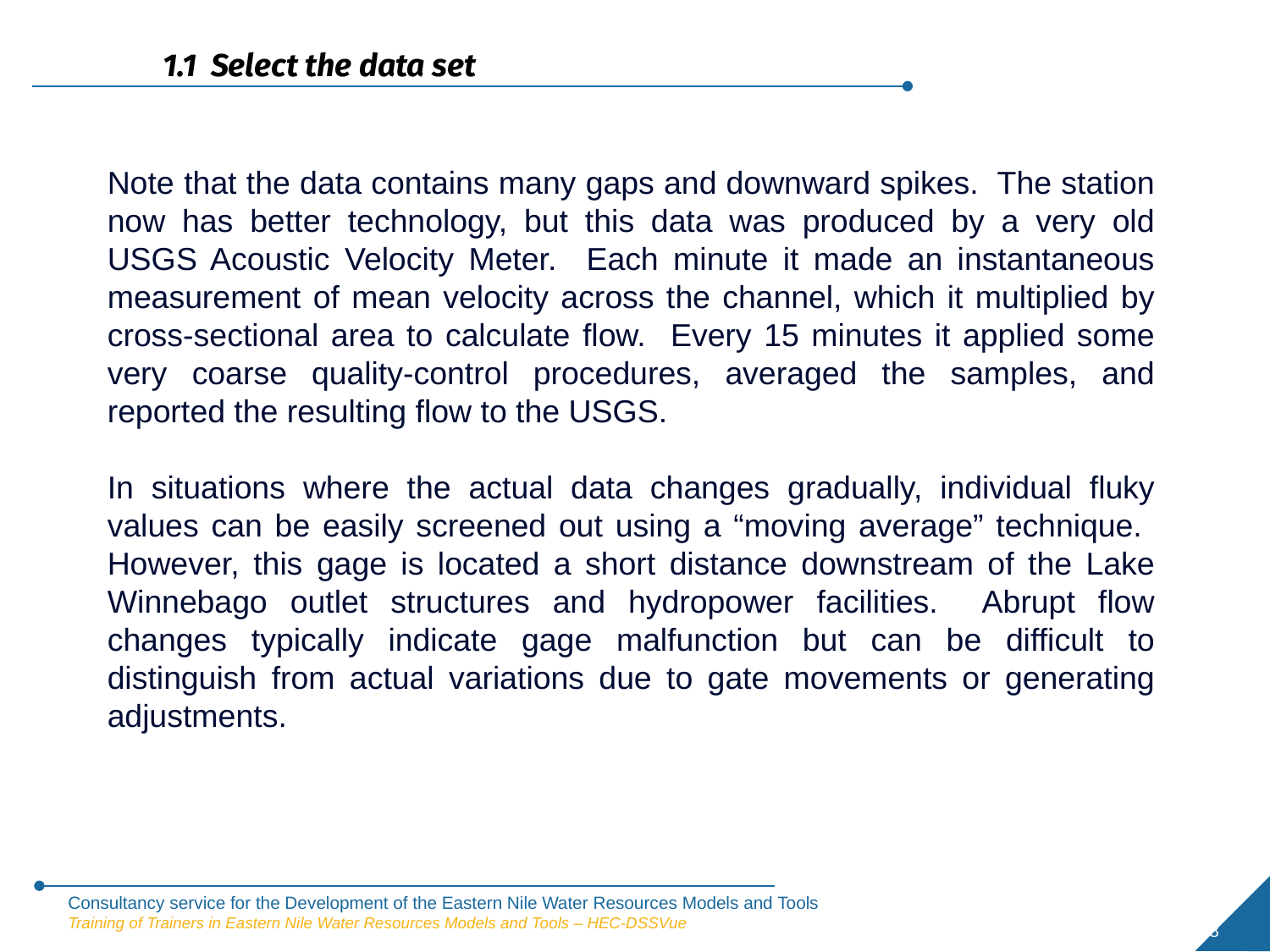

1.1  Select the data set
Note that the data contains many gaps and downward spikes.  The station now has better technology, but this data was produced by a very old USGS Acoustic Velocity Meter.  Each minute it made an instantaneous measurement of mean velocity across the channel, which it multiplied by cross-sectional area to calculate flow.  Every 15 minutes it applied some very coarse quality-control procedures, averaged the samples, and reported the resulting flow to the USGS.

In situations where the actual data changes gradually, individual fluky values can be easily screened out using a “moving average” technique.  However, this gage is located a short distance downstream of the Lake Winnebago outlet structures and hydropower facilities.  Abrupt flow changes typically indicate gage malfunction but can be difficult to distinguish from actual variations due to gate movements or generating adjustments.